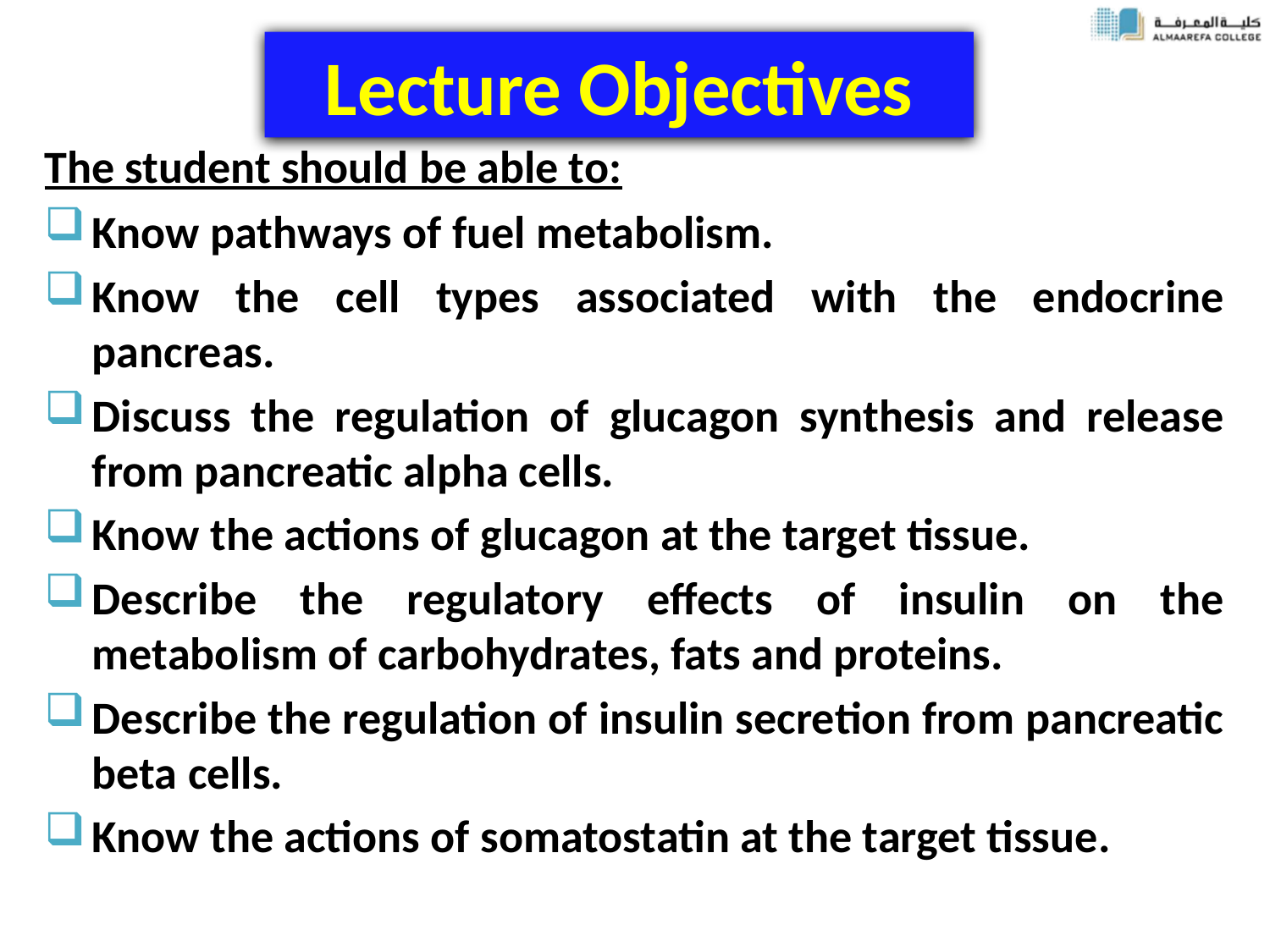

# Lecture Objectives
The student should be able to:
Know pathways of fuel metabolism.
Know the cell types associated with the endocrine pancreas.
Discuss the regulation of glucagon synthesis and release from pancreatic alpha cells.
Know the actions of glucagon at the target tissue.
Describe the regulatory effects of insulin on the metabolism of carbohydrates, fats and proteins.
Describe the regulation of insulin secretion from pancreatic beta cells.
Know the actions of somatostatin at the target tissue.